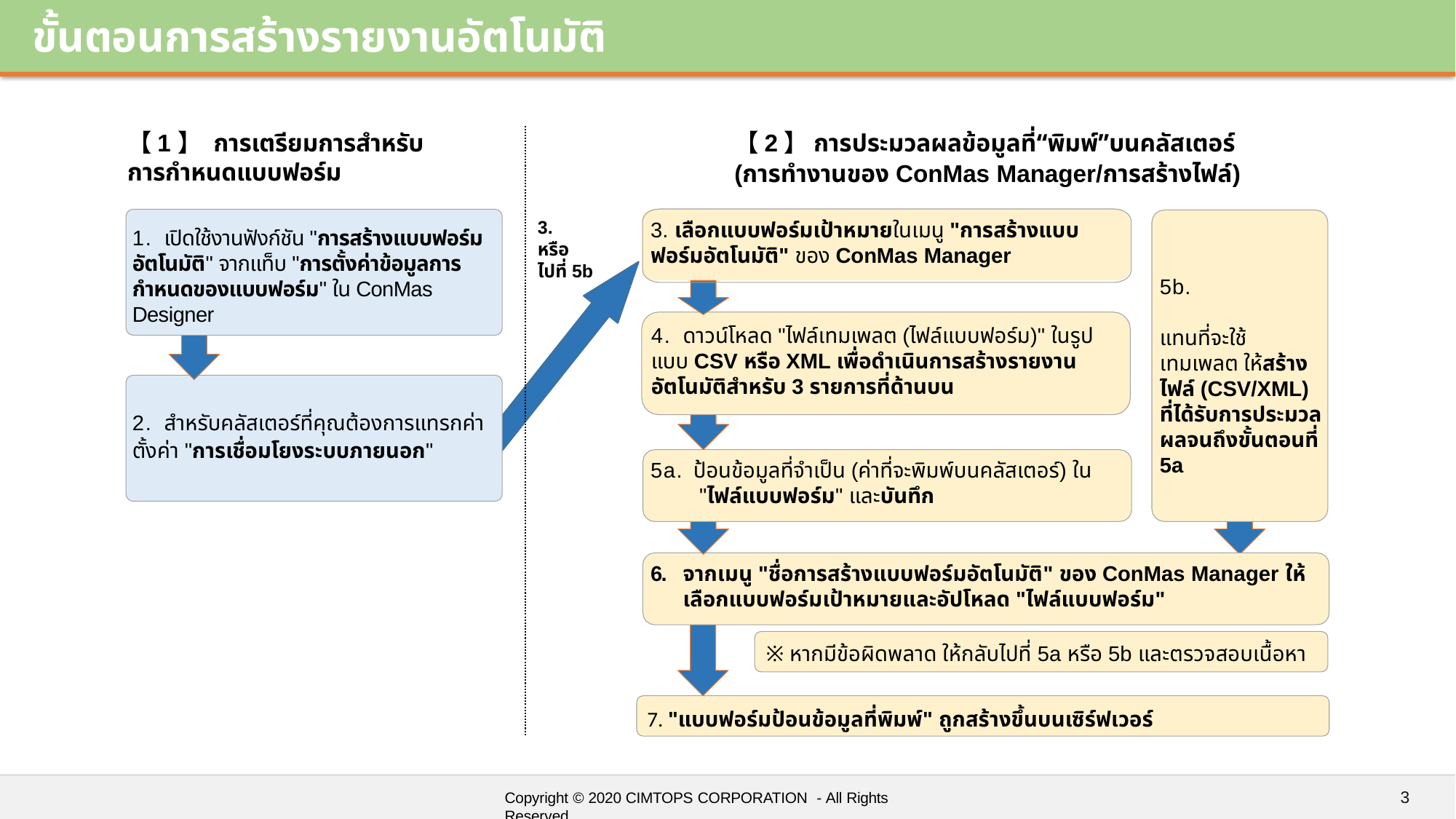

# ขั้นตอนการสร้างรายงานอัตโนมัติ

【1】 การเตรียมการสำหรับการกำหนดแบบฟอร์ม
【2】การประมวลผลข้อมูลที่“พิมพ์”บนคลัสเตอร์
(การทำงานของ ConMas Manager/การสร้างไฟล์)

3.
หรือ
ไปที่ 5b
3. เลือกแบบฟอร์มเป้าหมายในเมนู "การสร้างแบบฟอร์มอัตโนมัติ" ของ ConMas Manager
1. เปิดใช้งานฟังก์ชัน "การสร้างแบบฟอร์มอัตโนมัติ" จากแท็บ "การตั้งค่าข้อมูลการกำหนดของแบบฟอร์ม" ใน ConMas Designer
5b.
แทนที่จะใช้เทมเพลต ให้สร้างไฟล์ (CSV/XML) ที่ได้รับการประมวลผลจนถึงขั้นตอนที่ 5a

4. ดาวน์โหลด "ไฟล์เทมเพลต (ไฟล์แบบฟอร์ม)" ในรูปแบบ CSV หรือ XML เพื่อดำเนินการสร้างรายงานอัตโนมัติสำหรับ 3 รายการที่ด้านบน
2. สำหรับคลัสเตอร์ที่คุณต้องการแทรกค่า
ตั้งค่า "การเชื่อมโยงระบบภายนอก"

5a. ป้อนข้อมูลที่จำเป็น (ค่าที่จะพิมพ์บนคลัสเตอร์) ใน "ไฟล์แบบฟอร์ม" และบันทึก
จากเมนู "ชื่อการสร้างแบบฟอร์มอัตโนมัติ" ของ ConMas Manager ให้เลือกแบบฟอร์มเป้าหมายและอัปโหลด "ไฟล์แบบฟอร์ม"
※ หากมีข้อผิดพลาด ให้กลับไปที่ 5a หรือ 5b และตรวจสอบเนื้อหา
7. "แบบฟอร์มป้อนข้อมูลที่พิมพ์" ถูกสร้างขึ้นบนเซิร์ฟเวอร์
3
Copyright © 2020 CIMTOPS CORPORATION - All Rights Reserved.